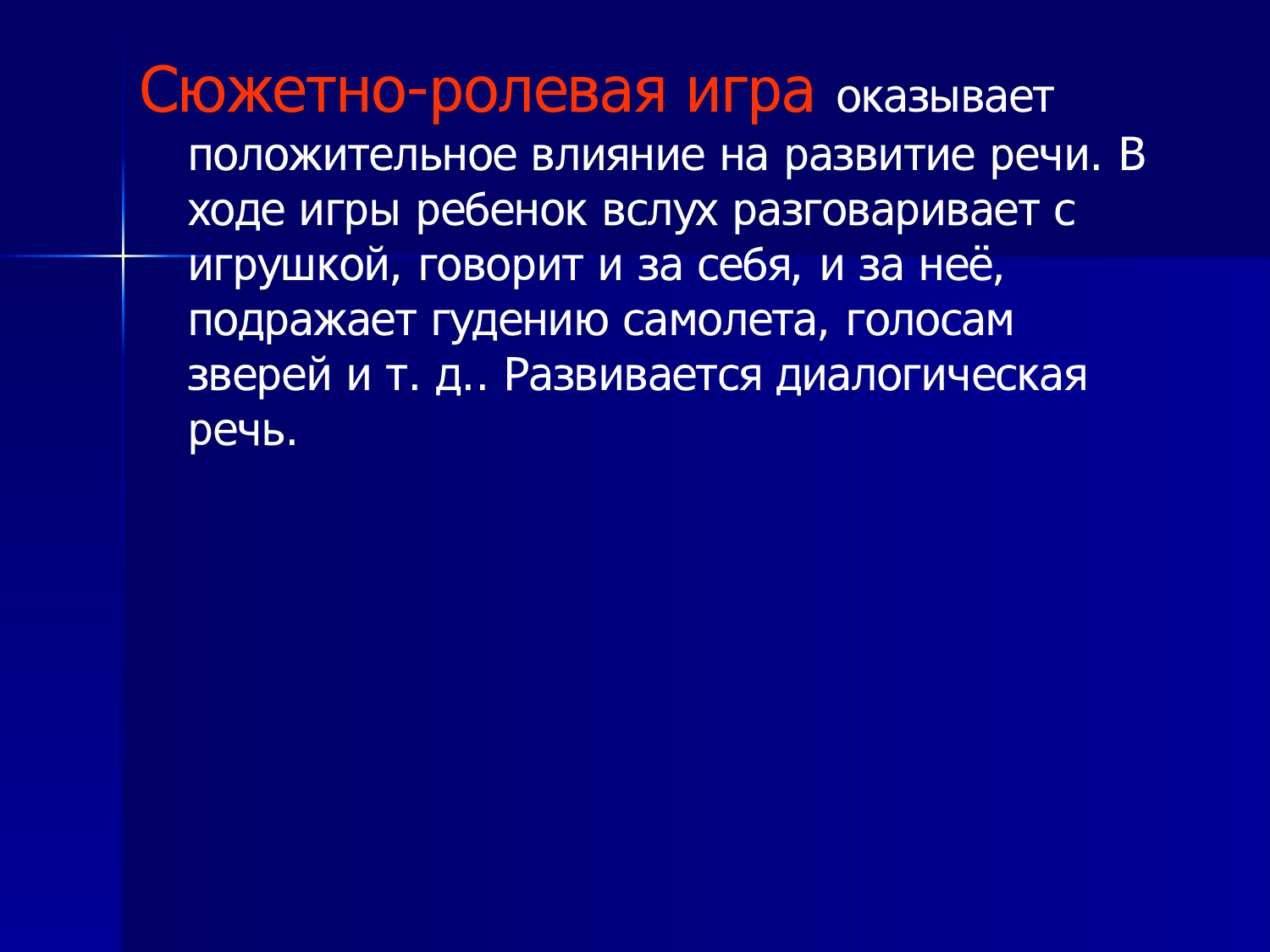

Сюжетно-ролевая игра оказывает положительное влияние на развитие речи. В ходе игры ребенок вслух разговаривает с игрушкой, говорит и за себя, и за неё, подражает гудению самолета, голосам зверей и т. д.. Развивается диалогическая речь.